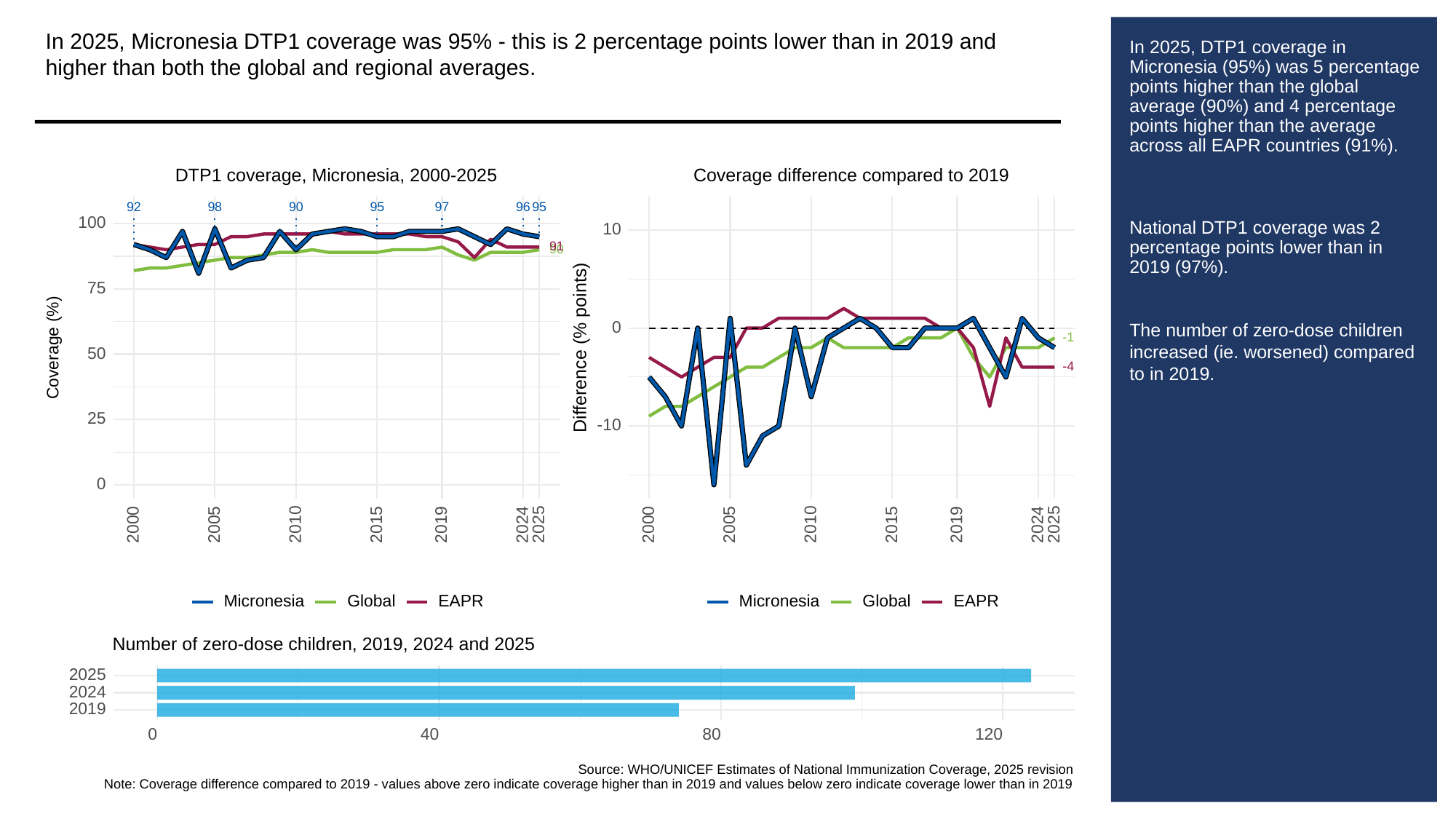

In 2025, Micronesia DTP1 coverage was 95% - this is 2 percentage points lower than in 2019 and higher than both the global and regional averages.
# In 2025, DTP1 coverage in Micronesia (95%) was 5 percentage points higher than the global average (90%) and 4 percentage points higher than the average across all EAPR countries (91%).

National DTP1 coverage was 2 percentage points lower than in 2019 (97%).

The number of zero-dose children increased (ie. worsened) compared to in 2019.

Coverage difference compared to 2019
DTP1 coverage, Micronesia, 2000-2025

92
98
90
95
97
96
95
100

10

91
90

75

0

-1
Difference (% points)
Coverage (%)
50

-4

25

-10

0

2000
2005
2010
2015
2019
2024
2025
2000
2005
2010
2015
2019
2024
2025
Global
Global
Micronesia
Micronesia
EAPR
EAPR

Number of zero-dose children, 2019, 2024 and 2025

2025

2024

2019

0
40
80
120
Source: WHO/UNICEF Estimates of National Immunization Coverage, 2025 revision
Note: Coverage difference compared to 2019 - values above zero indicate coverage higher than in 2019 and values below zero indicate coverage lower than in 2019